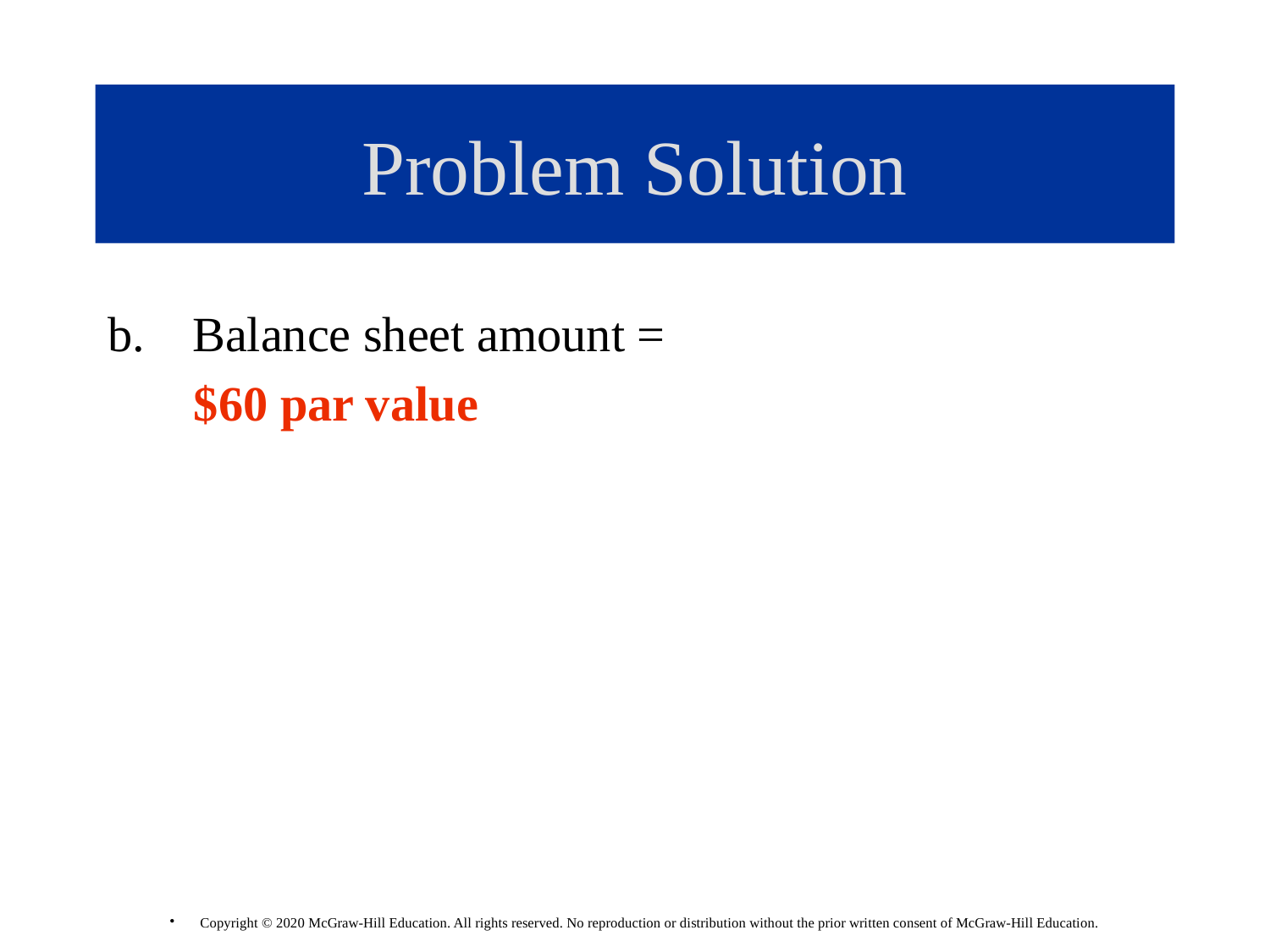

# Problem Solution
Balance sheet amount =
       $60 par value